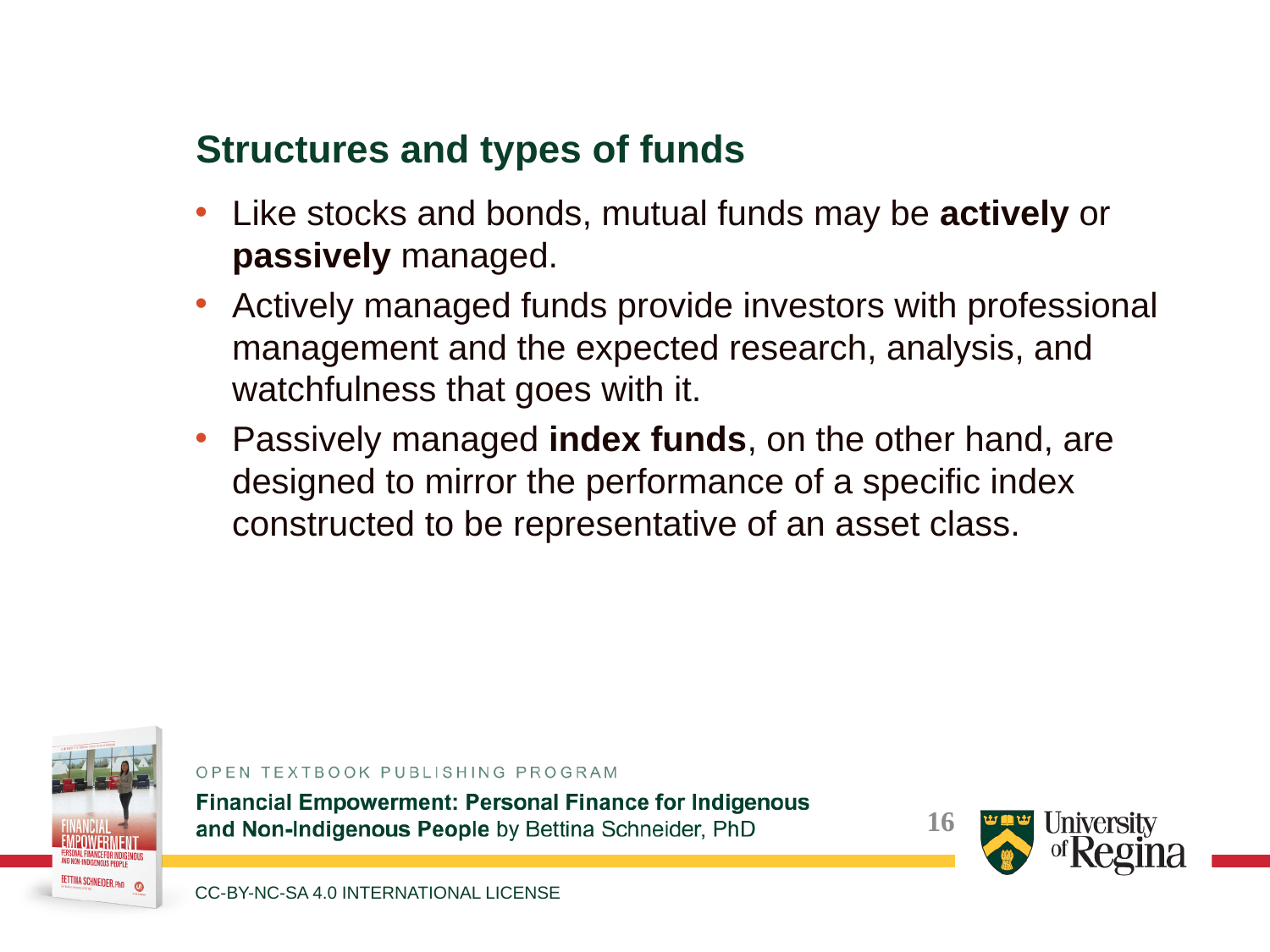

Structures and types of funds
Like stocks and bonds, mutual funds may be actively or passively managed.
Actively managed funds provide investors with professional management and the expected research, analysis, and watchfulness that goes with it.
Passively managed index funds, on the other hand, are designed to mirror the performance of a specific index constructed to be representative of an asset class.
CC-BY-NC-SA 4.0 INTERNATIONAL LICENSE